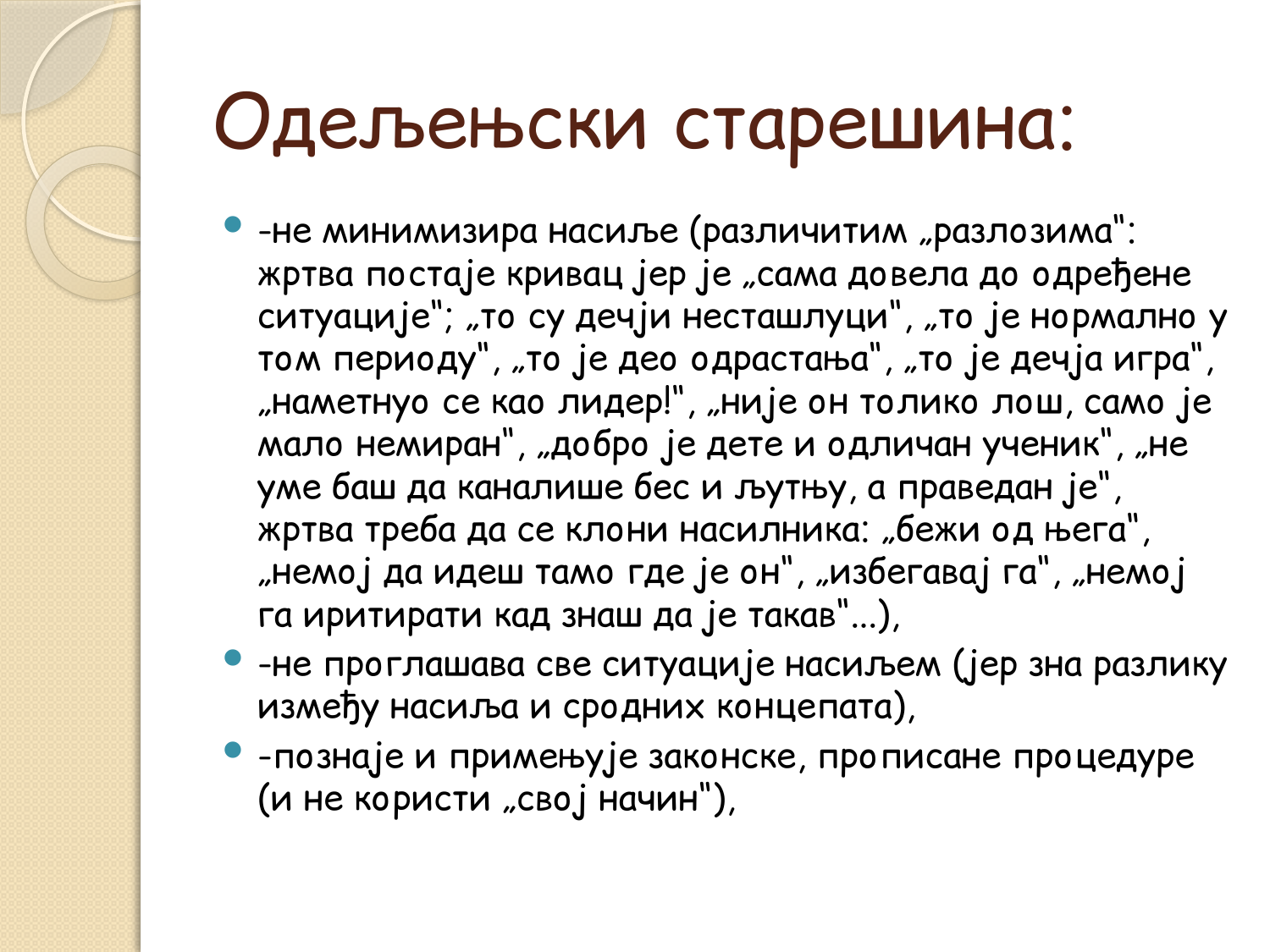

# Одељењски старешина:
-не минимизира насиље (различитим „разлозима“: жртва постаје кривац јер је „сама довела до одређене ситуације“; „то су дечји несташлуци“, „то је нормално у том периоду“, „то је део одрастања“, „то је дечја игра“, „наметнуо се као лидер!“, „није он толико лош, само је мало немиран“, „добро је дете и одличан ученик“, „не уме баш да каналише бес и љутњу, а праведан је“, жртва треба да се клони насилника: „бежи од њега“, „немој да идеш тамо где је он“, „избегавај га“, „немој га иритирати кад знаш да је такав“...),
-не проглашава све ситуације насиљем (јер зна разлику између насиља и сродних концепата),
-познаје и примењује законске, прописане процедуре (и не користи „свој начин“),